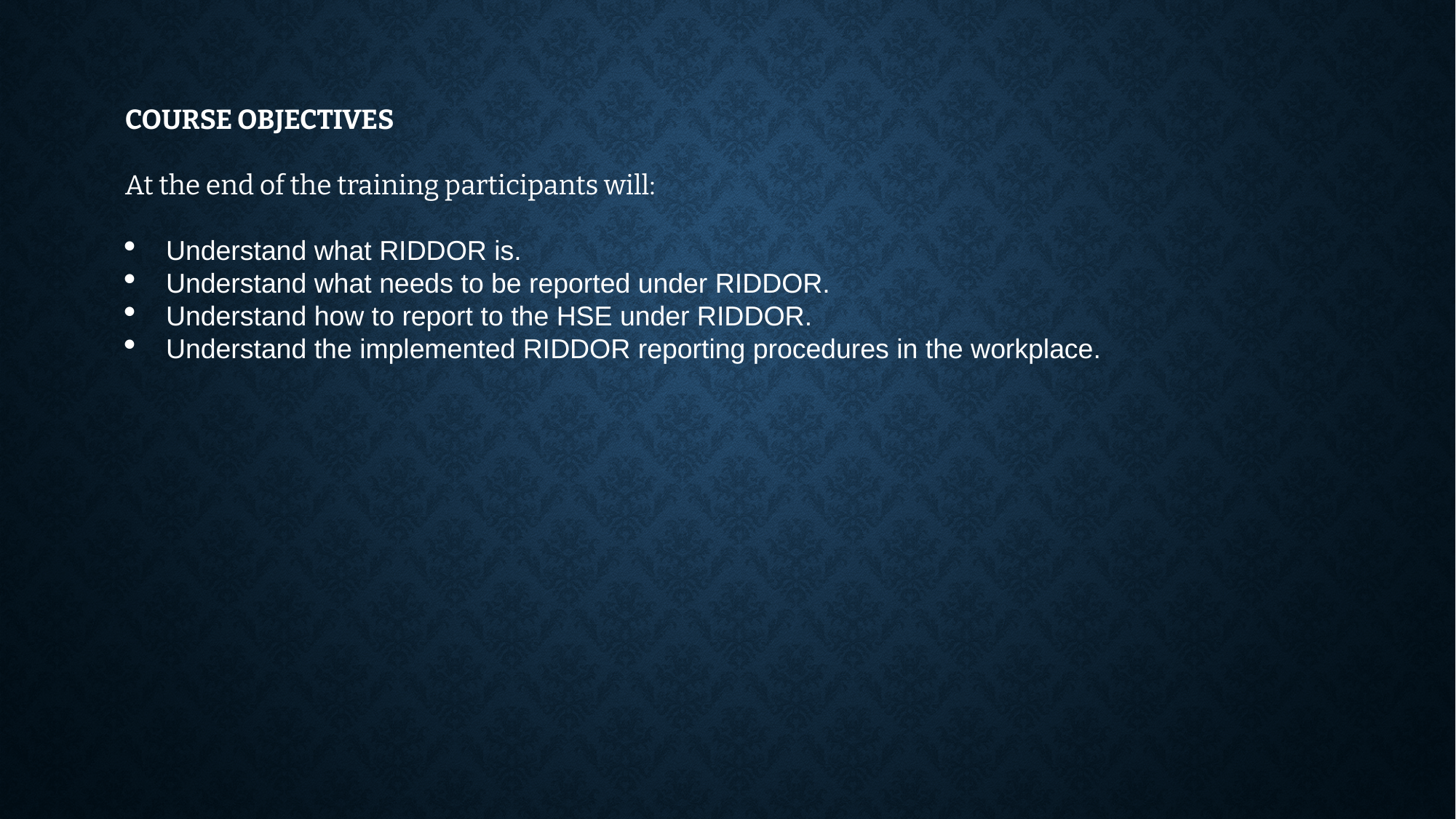

COURSE OBJECTIVES

At the end of the training participants will:

Understand what RIDDOR is.
Understand what needs to be reported under RIDDOR.
Understand how to report to the HSE under RIDDOR.
Understand the implemented RIDDOR reporting procedures in the workplace.